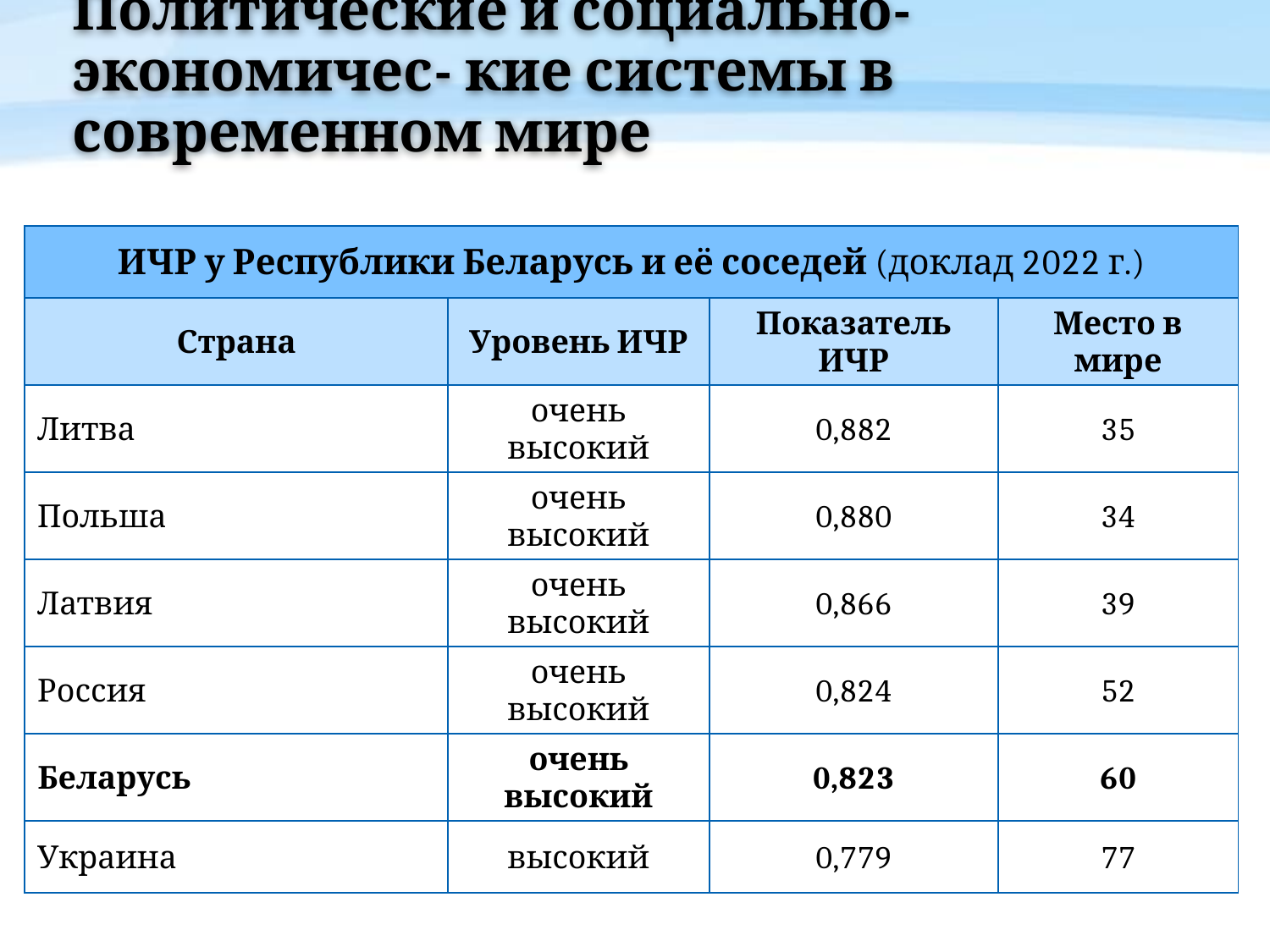

# Политические и социально-экономичес- кие системы в современном мире
| ИЧР у Республики Беларусь и её соседей (доклад 2022 г.) |  |  |  |
| --- | --- | --- | --- |
| Страна | Уровень ИЧР | Показатель ИЧР | Место в мире |
| Литва | очень высокий | 0,882 | 35 |
| Польша | очень высокий | 0,880 | 34 |
| Латвия | очень высокий | 0,866 | 39 |
| Россия | очень высокий | 0,824 | 52 |
| Беларусь | очень высокий | 0,823 | 60 |
| Украина | высокий | 0,779 | 77 |